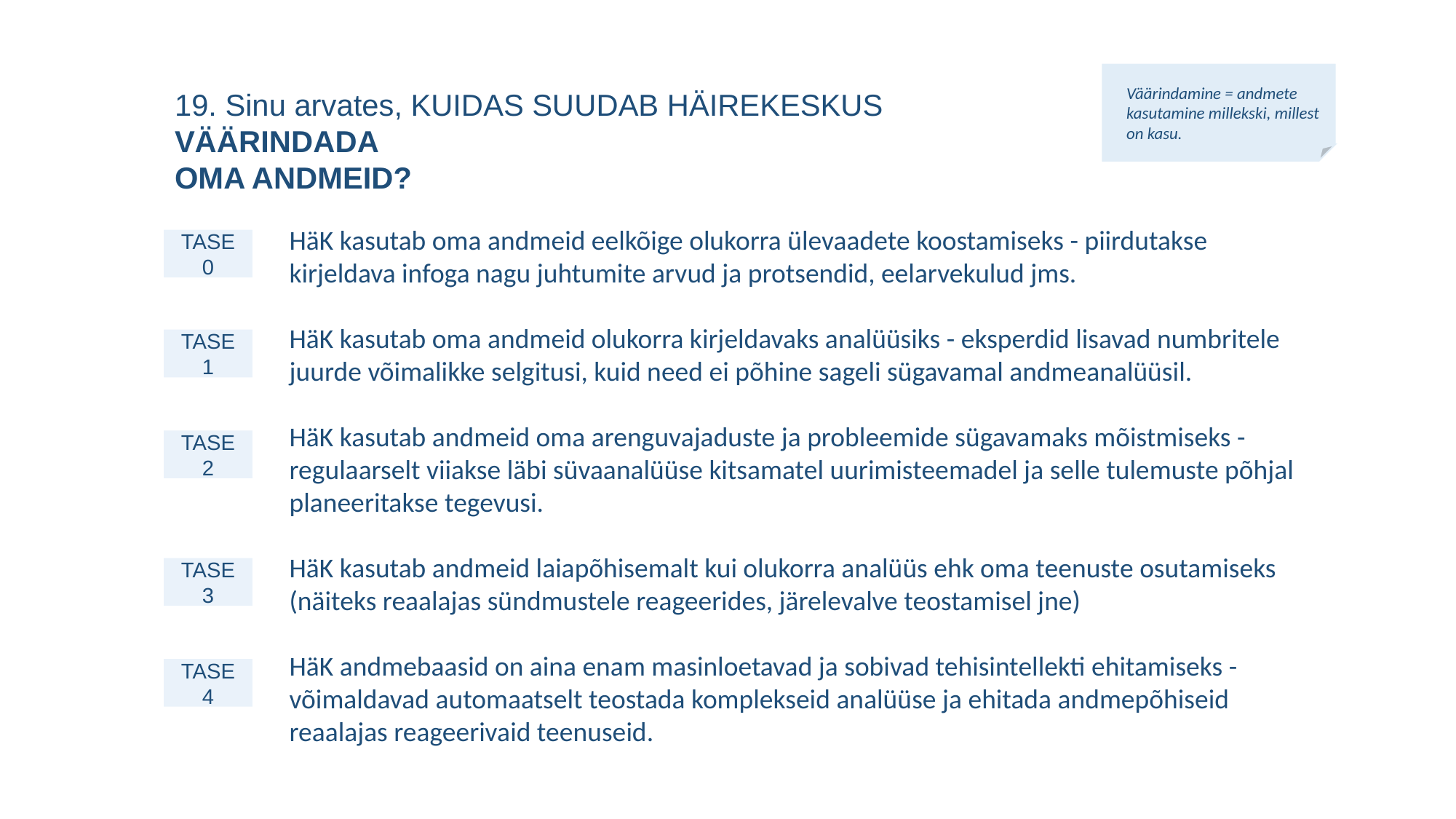

Väärindamine = andmete kasutamine millekski, millest on kasu.
19. Sinu arvates, KUIDAS SUUDAB HÄIREKESKUS VÄÄRINDADA
OMA ANDMEID?
HäK kasutab oma andmeid eelkõige olukorra ülevaadete koostamiseks - piirdutakse kirjeldava infoga nagu juhtumite arvud ja protsendid, eelarvekulud jms.

HäK kasutab oma andmeid olukorra kirjeldavaks analüüsiks - eksperdid lisavad numbritele juurde võimalikke selgitusi, kuid need ei põhine sageli sügavamal andmeanalüüsil.

HäK kasutab andmeid oma arenguvajaduste ja probleemide sügavamaks mõistmiseks - regulaarselt viiakse läbi süvaanalüüse kitsamatel uurimisteemadel ja selle tulemuste põhjal planeeritakse tegevusi.

HäK kasutab andmeid laiapõhisemalt kui olukorra analüüs ehk oma teenuste osutamiseks (näiteks reaalajas sündmustele reageerides, järelevalve teostamisel jne)

HäK andmebaasid on aina enam masinloetavad ja sobivad tehisintellekti ehitamiseks - võimaldavad automaatselt teostada komplekseid analüüse ja ehitada andmepõhiseid reaalajas reageerivaid teenuseid.
TASE 0
TASE 1
TASE 2
TASE 3
TASE 4